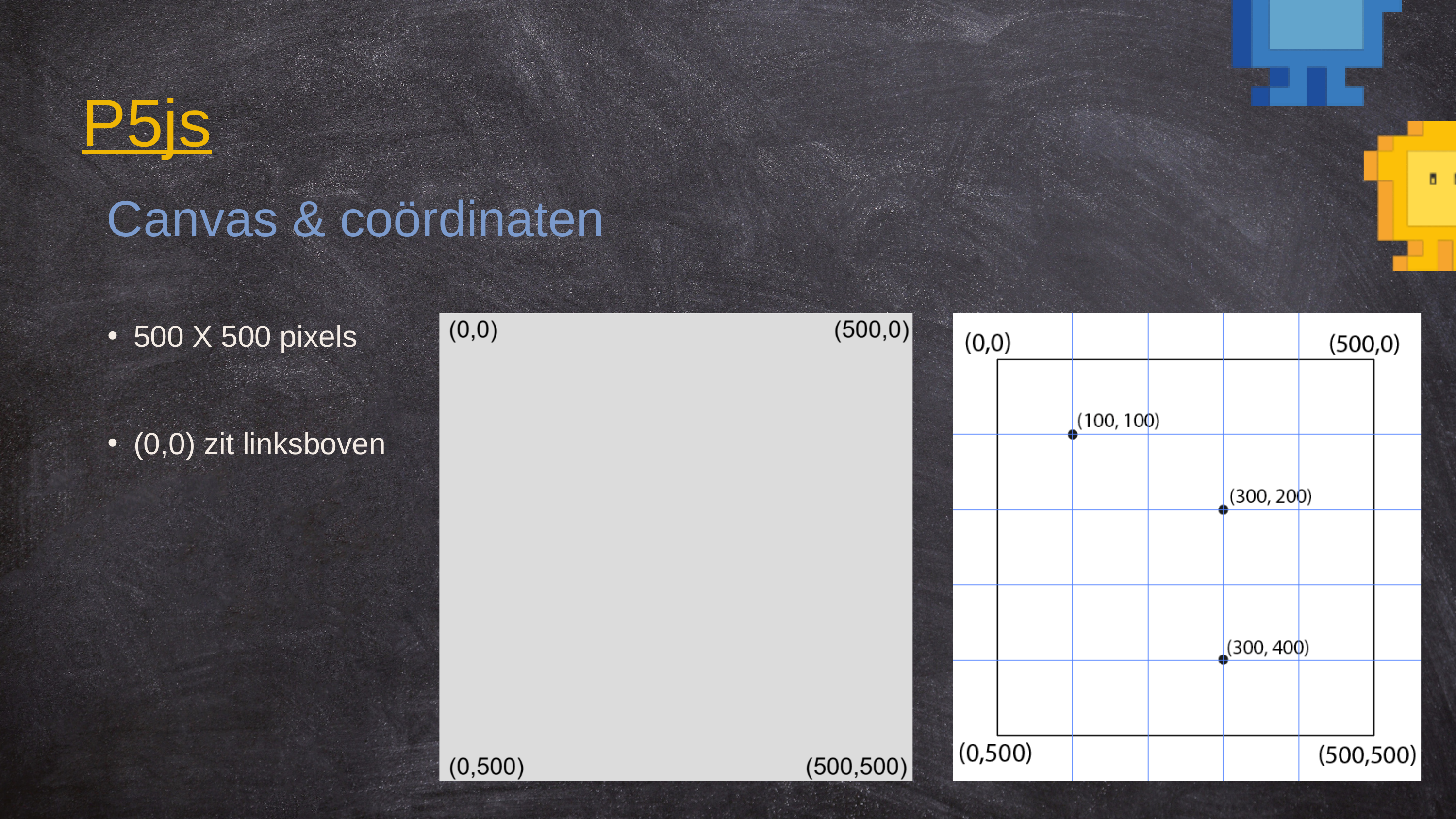

P5js

Canvas & coördinaten
500 X 500 pixels

(0,0) zit linksboven